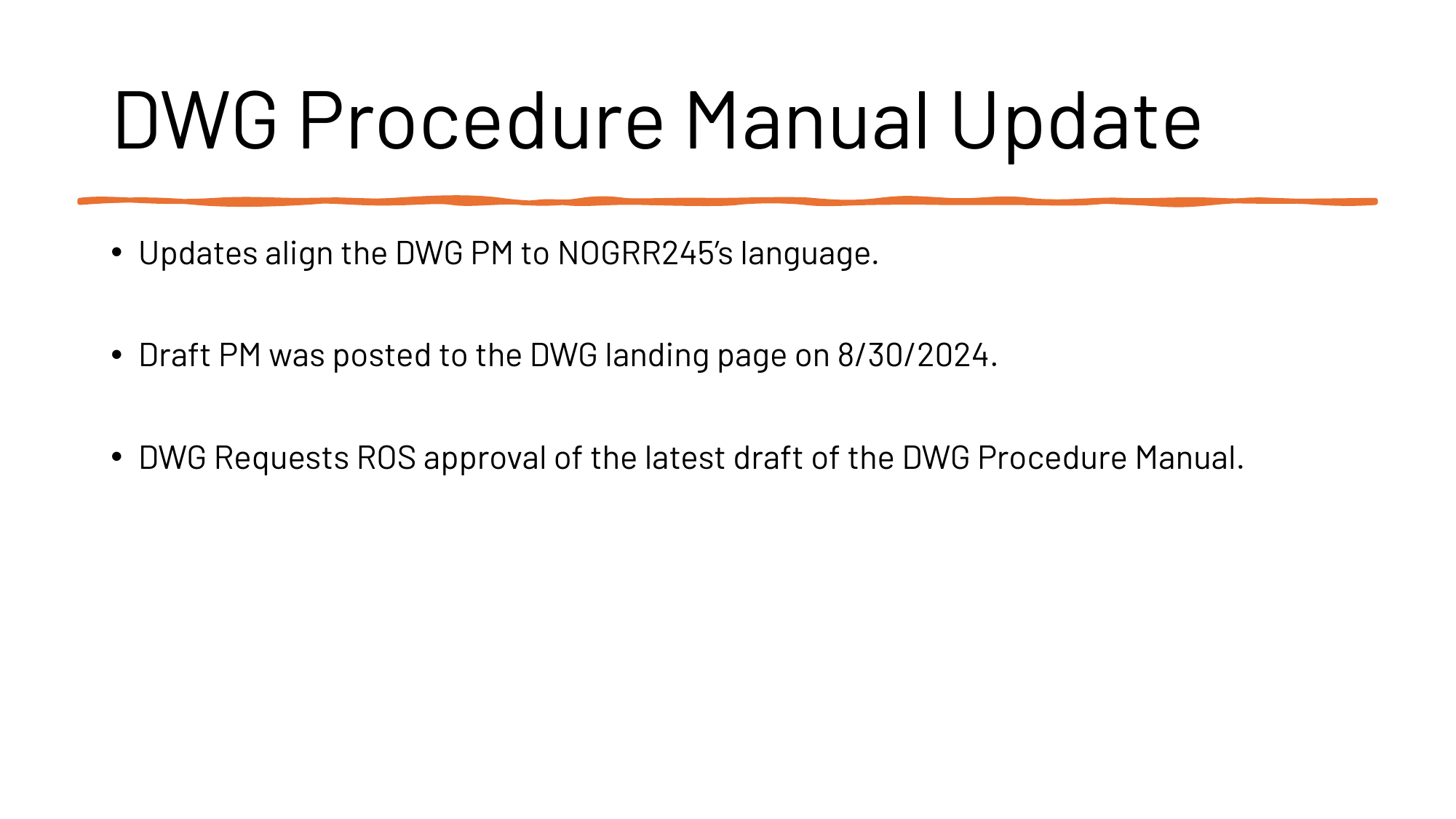

# DWG Procedure Manual Update

Updates align the DWG PM to NOGRR245’s language.

Draft PM was posted to the DWG landing page on 8/30/2024.

DWG Requests ROS approval of the latest draft of the DWG Procedure Manual.